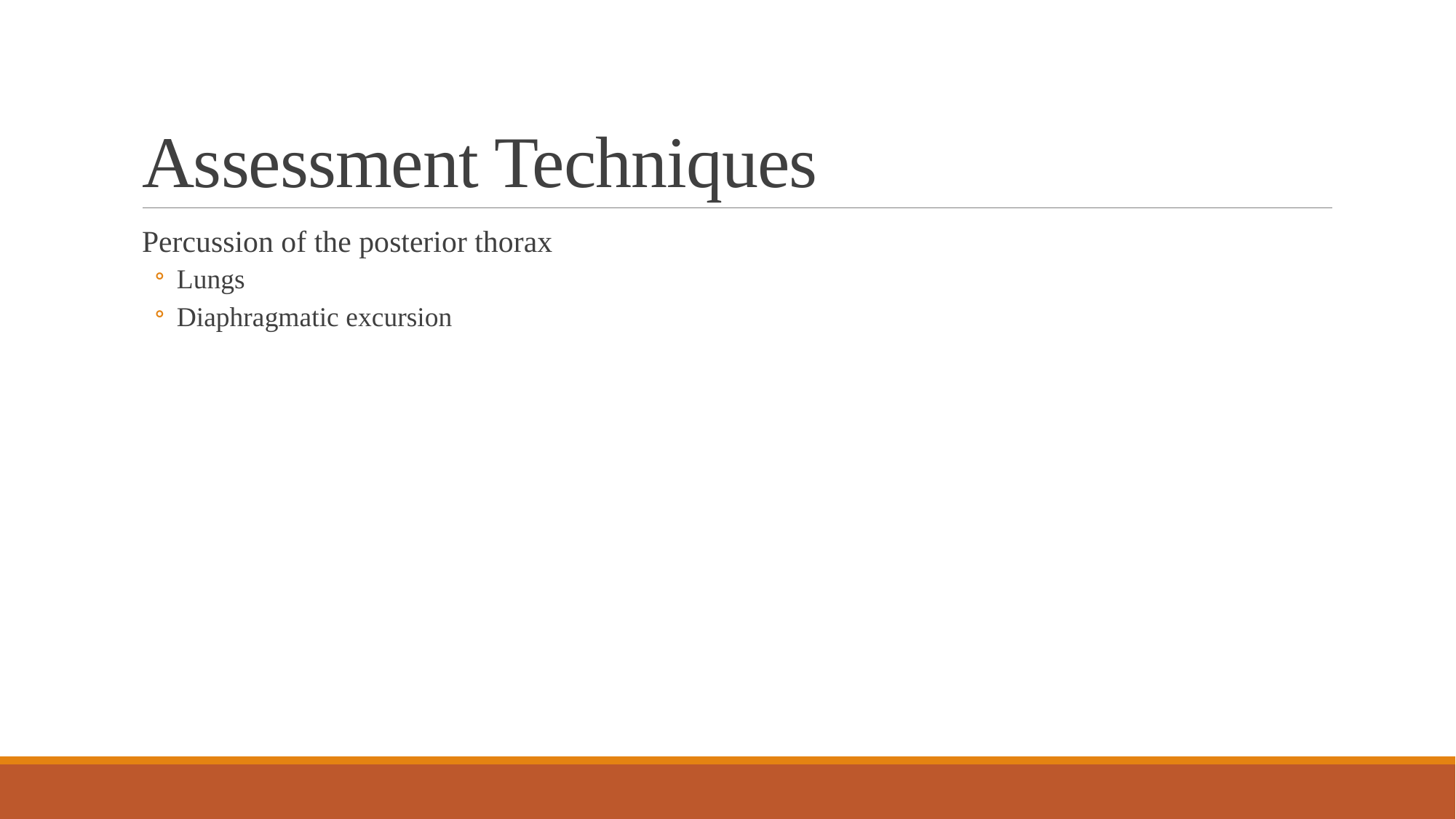

# Assessment Techniques
Percussion of the posterior thorax
Lungs
Diaphragmatic excursion